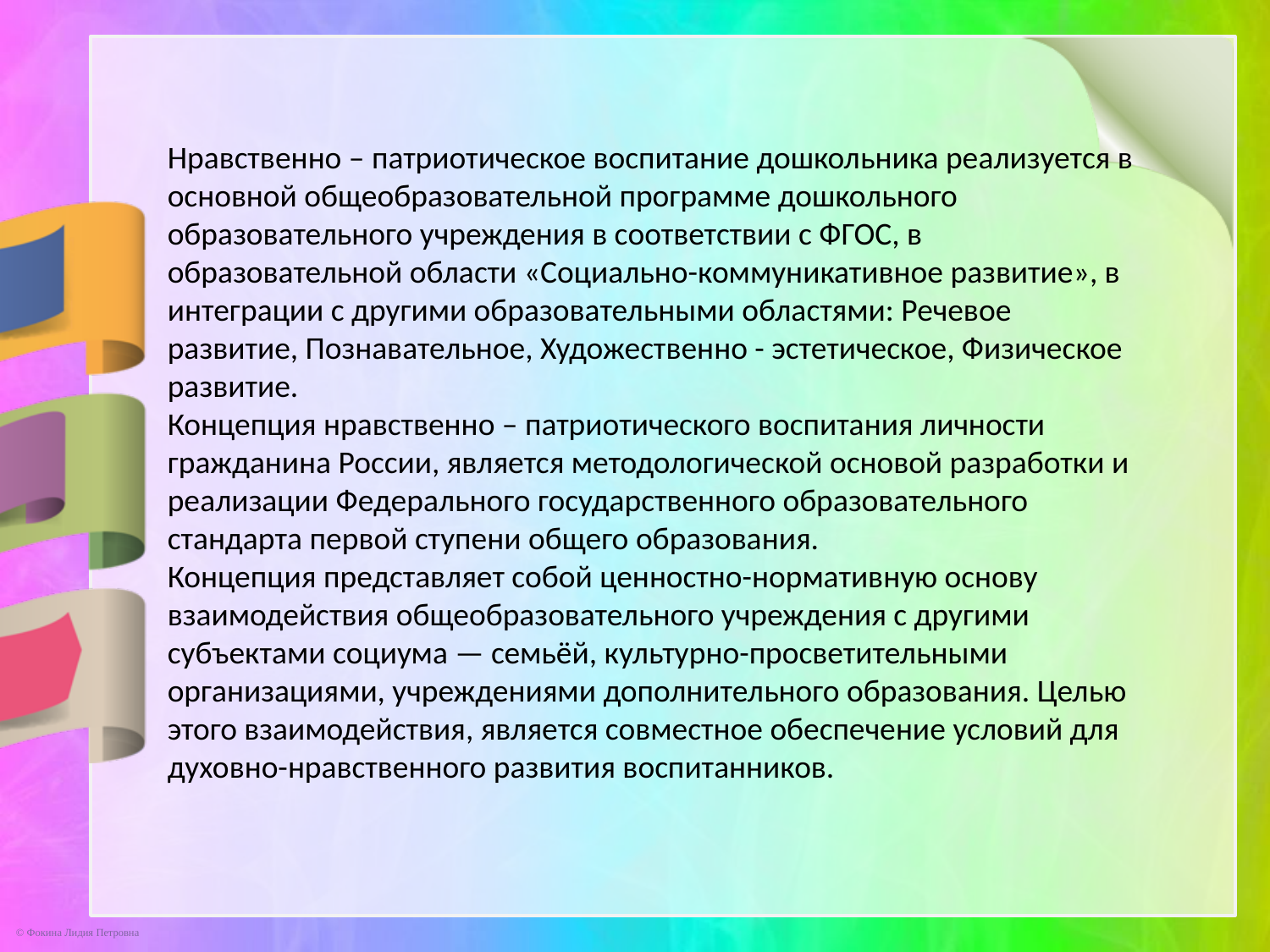

Нравственно – патриотическое воспитание дошкольника реализуется в основной общеобразовательной программе дошкольного образовательного учреждения в соответствии с ФГОС, в образовательной области «Социально-коммуникативное развитие», в интеграции с другими образовательными областями: Речевое развитие, Познавательное, Художественно - эстетическое, Физическое развитие.
Концепция нравственно – патриотического воспитания личности гражданина России, является методологической основой разработки и реализации Федерального государственного образовательного стандарта первой ступени общего образования.
Концепция представляет собой ценностно-нормативную основу взаимодействия общеобразовательного учреждения с другими субъектами социума — семьёй, культурно-просветительными организациями, учреждениями дополнительного образования. Целью этого взаимодействия, является совместное обеспечение условий для духовно-нравственного развития воспитанников.